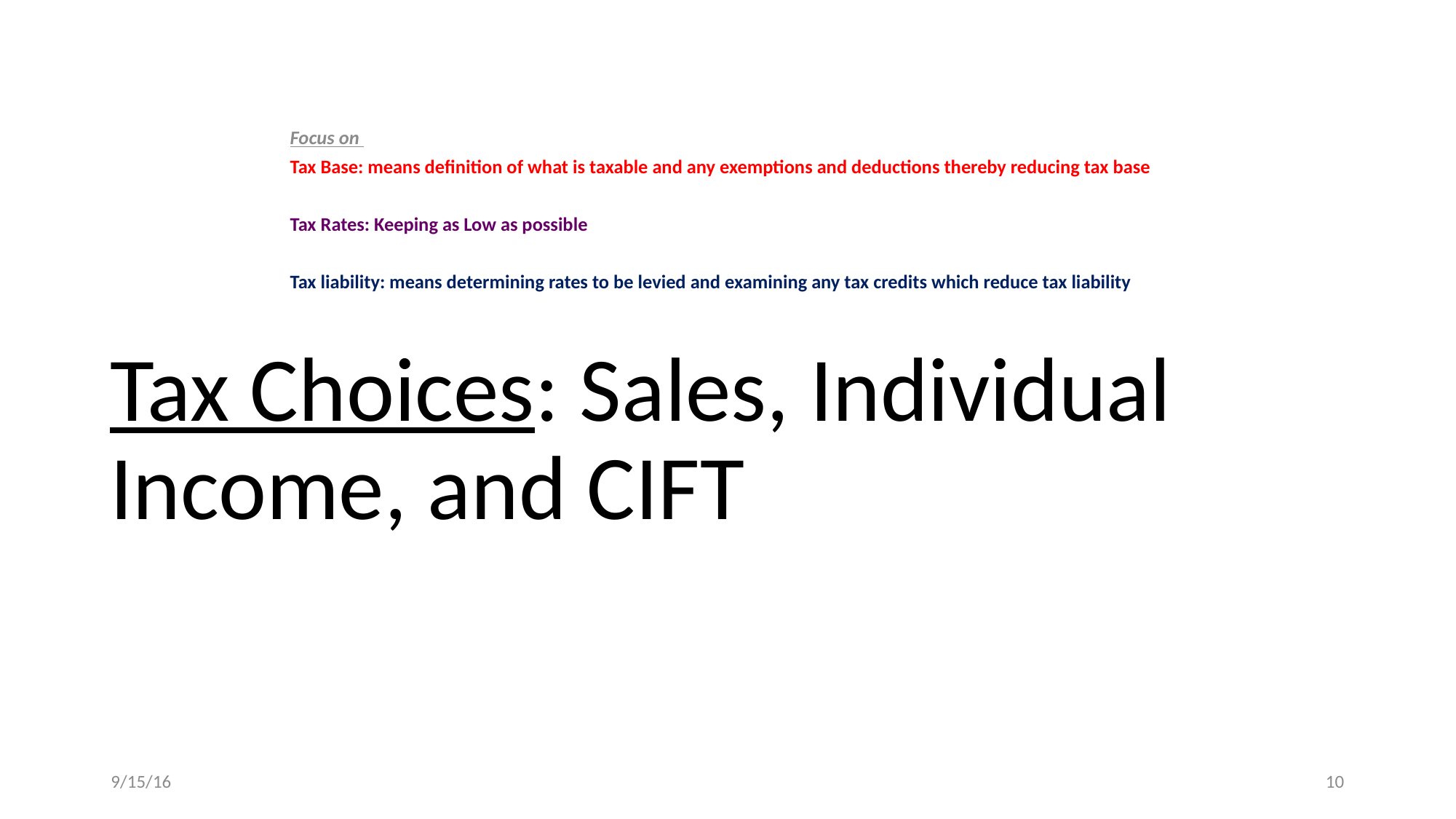

Focus on
Tax Base: means definition of what is taxable and any exemptions and deductions thereby reducing tax base

Tax Rates: Keeping as Low as possible

Tax liability: means determining rates to be levied and examining any tax credits which reduce tax liability

# Tax Choices: Sales, Individual Income, and CIFT
9/15/16
10